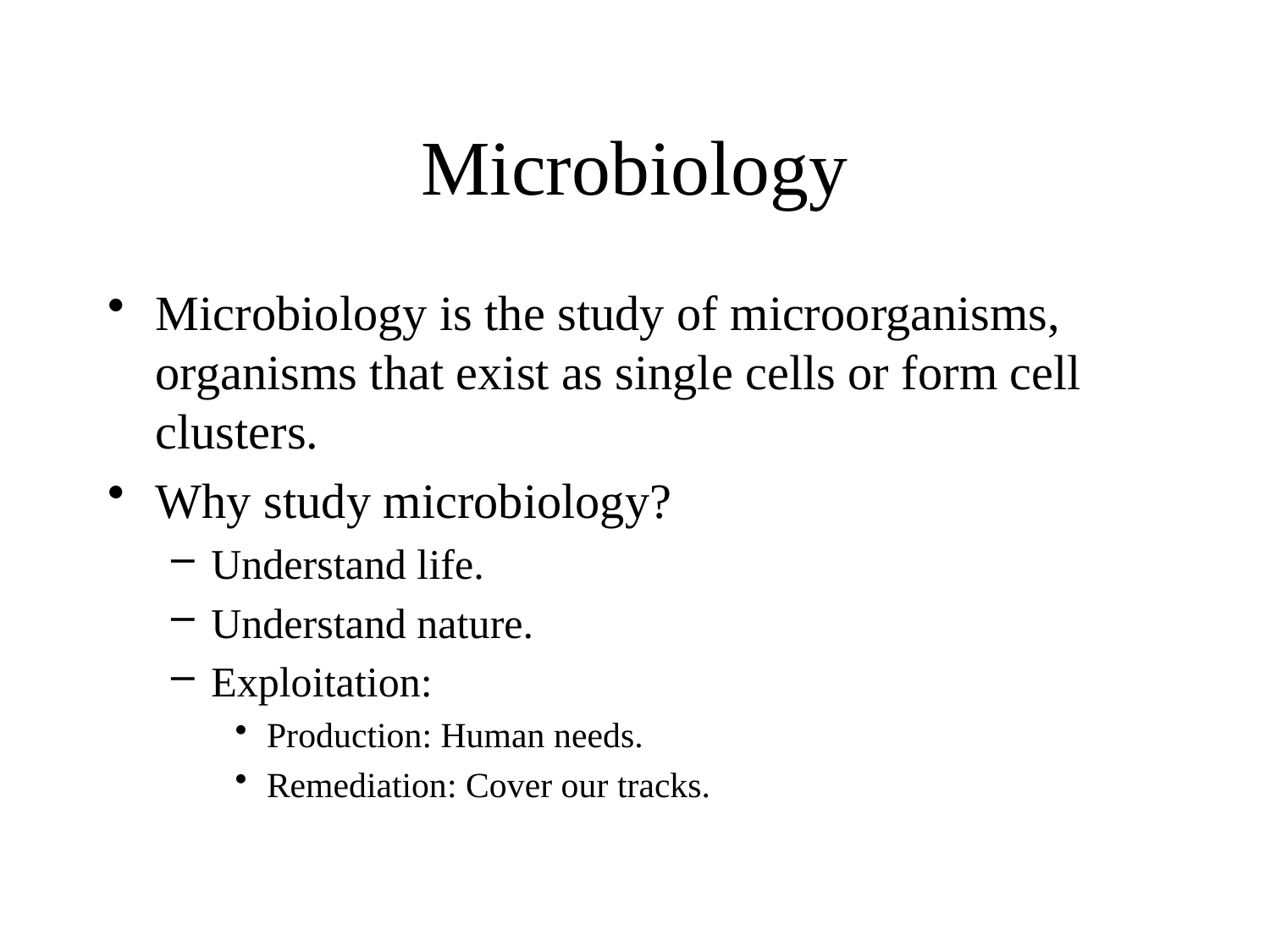

# Microbiology
Microbiology is the study of microorganisms, organisms that exist as single cells or form cell clusters.
Why study microbiology?
Understand life.
Understand nature.
Exploitation:
Production: Human needs.
Remediation: Cover our tracks.